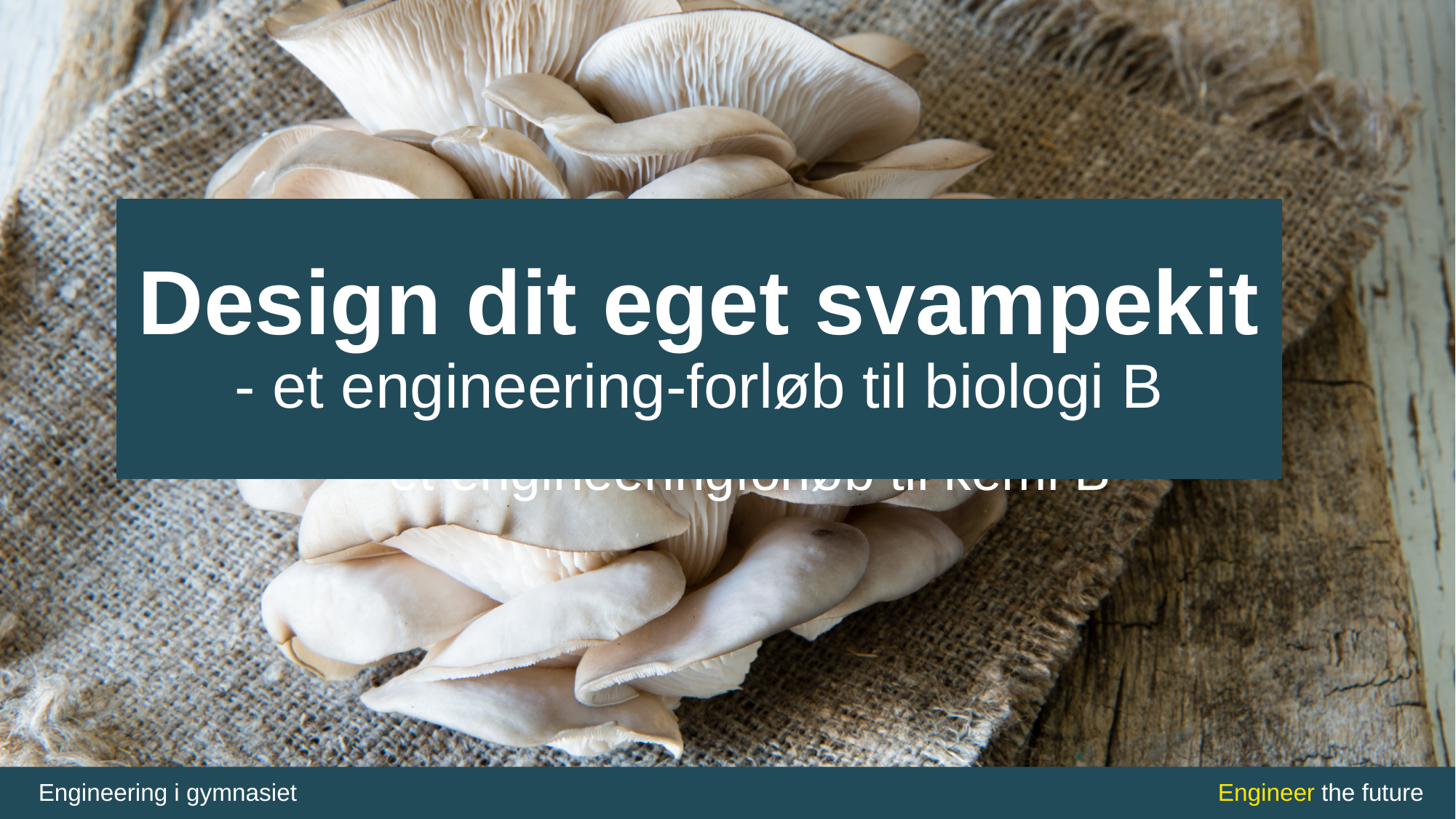

Design dit eget svampekit
- et engineering-forløb til biologi B